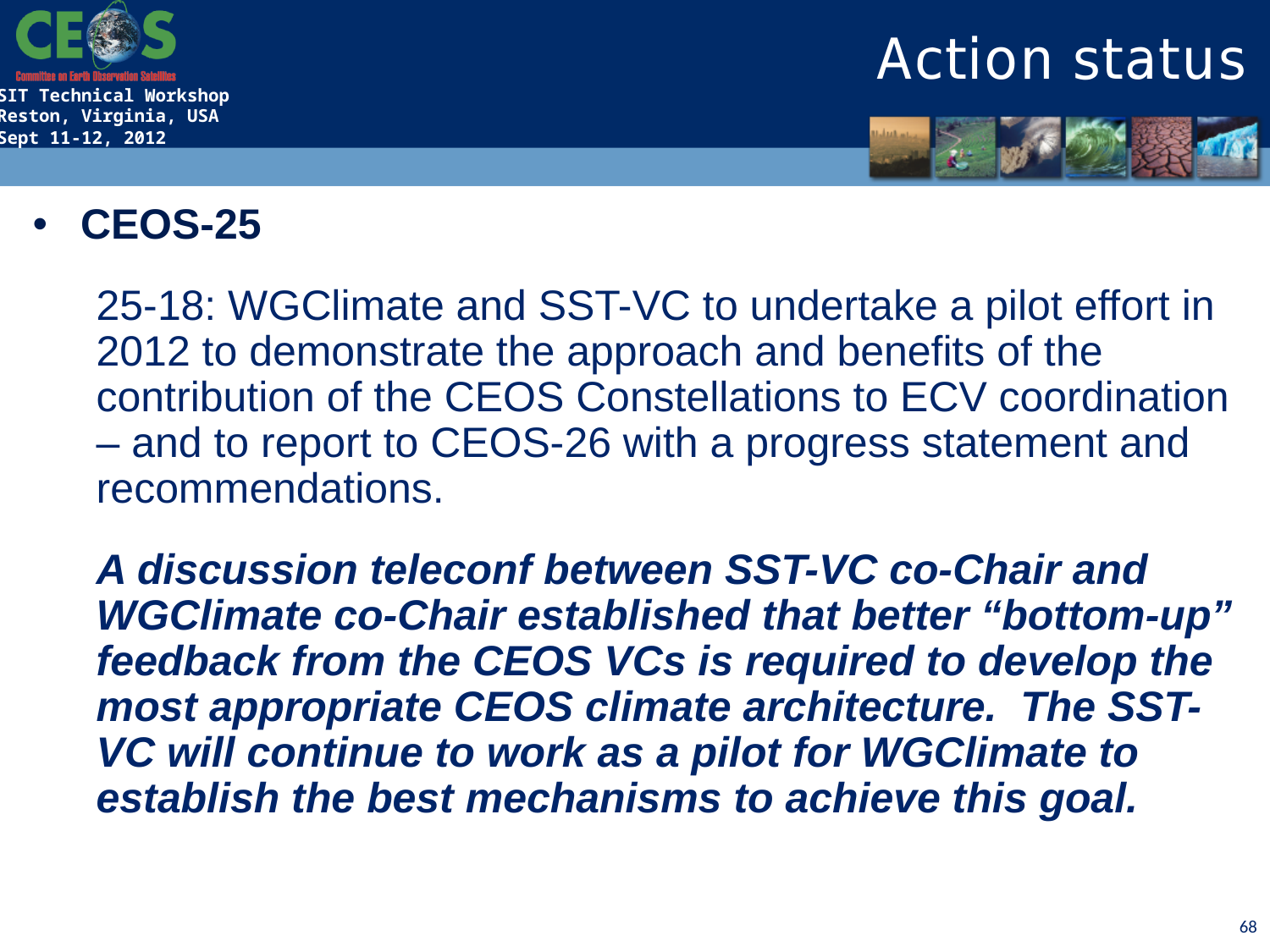

Action status
CEOS-25

25-18: WGClimate and SST-VC to undertake a pilot effort in 2012 to demonstrate the approach and benefits of the contribution of the CEOS Constellations to ECV coordination – and to report to CEOS-26 with a progress statement and recommendations.

A discussion teleconf between SST-VC co-Chair and WGClimate co-Chair established that better “bottom-up” feedback from the CEOS VCs is required to develop the most appropriate CEOS climate architecture.  The SST-VC will continue to work as a pilot for WGClimate to establish the best mechanisms to achieve this goal.
68